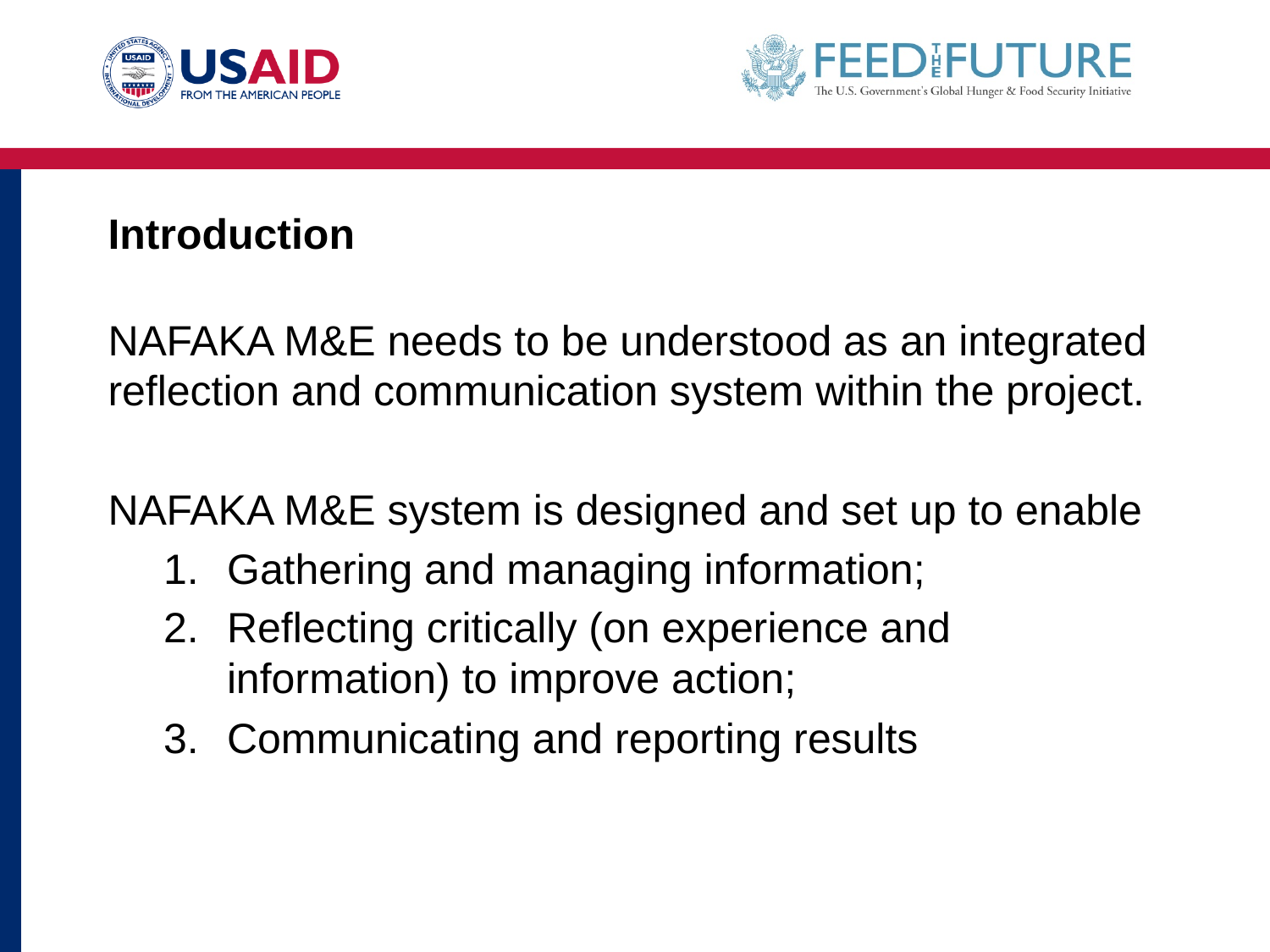

# Introduction
NAFAKA M&E needs to be understood as an integrated reflection and communication system within the project.

NAFAKA M&E system is designed and set up to enable
Gathering and managing information;
Reflecting critically (on experience and information) to improve action;
Communicating and reporting results